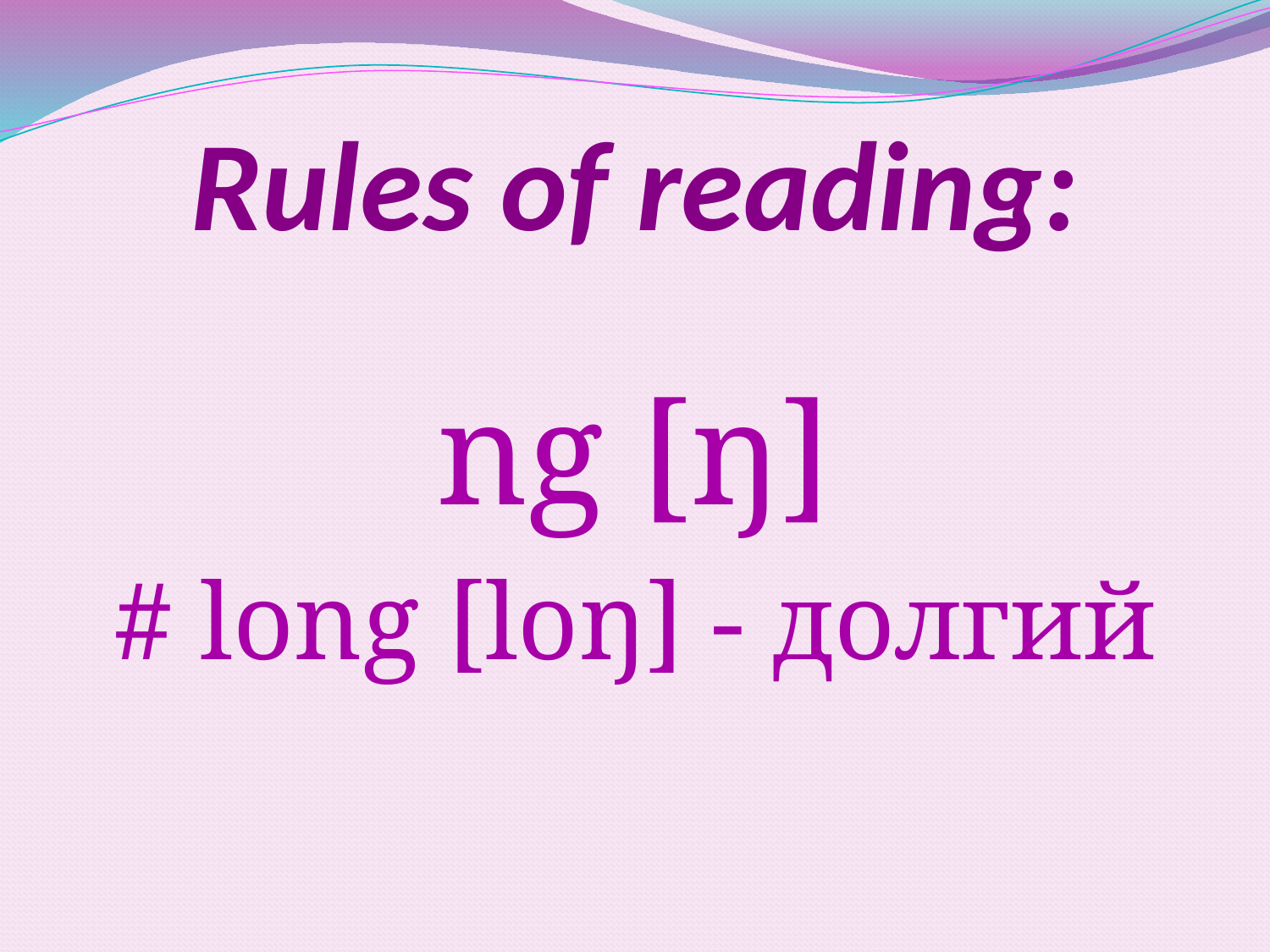

# Rules of reading:
ng [ŋ]
# long [loŋ] - долгий